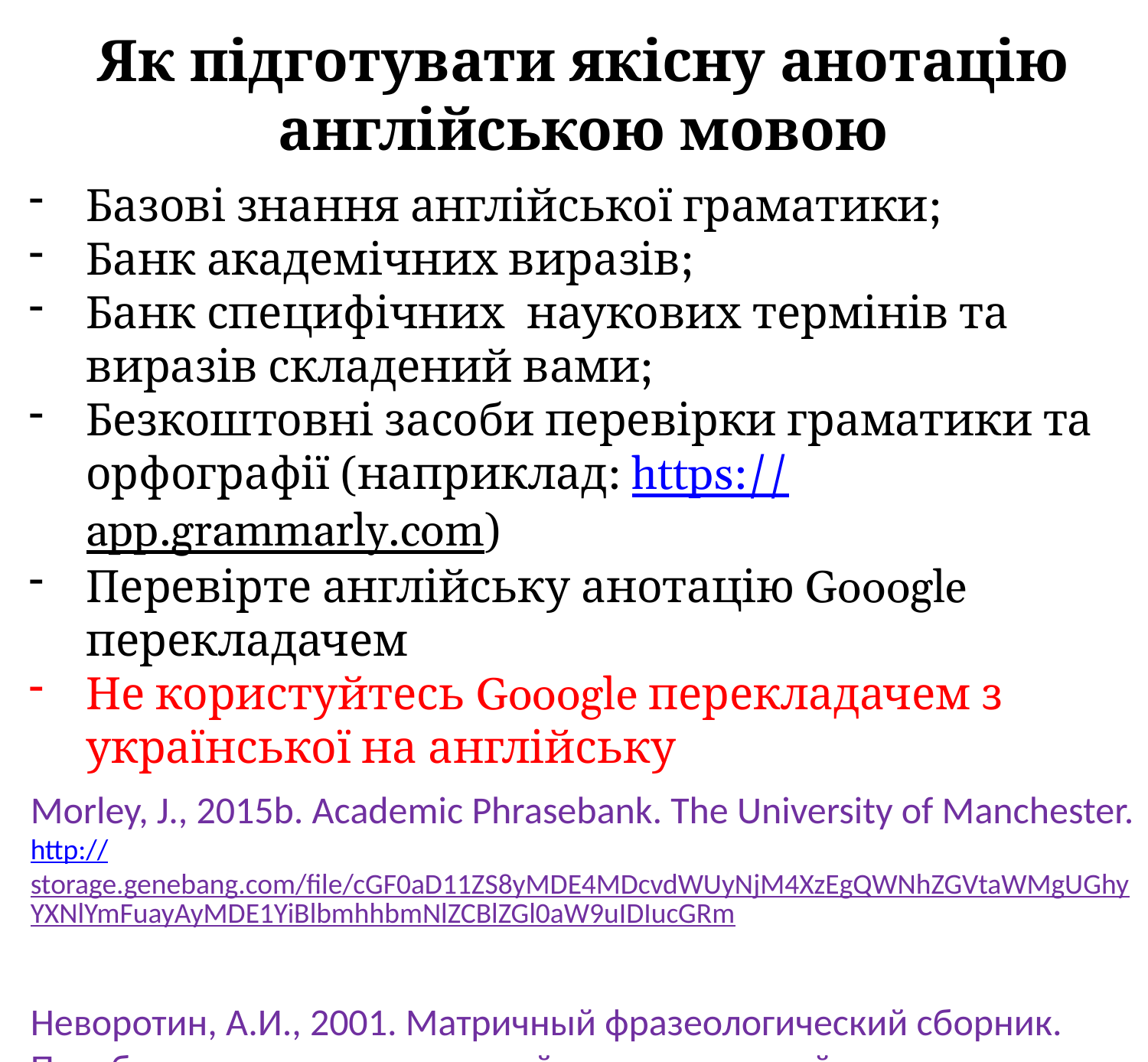

# Як підготувати якісну анотацію англійською мовою
Базові знання англійської граматики;
Банк академічних виразів;
Банк специфічних  наукових термінів та виразів складений вами;
Безкоштовні засоби перевірки граматики та орфографії (наприклад: https://app.grammarly.com)
Перевірте англійську анотацію Gooogle перекладачем
Не користуйтесь Gooogle перекладачем з української на англійську
Morley, J., 2015b. Academic Phrasebank. The University of Manchester.
http://storage.genebang.com/file/cGF0aD11ZS8yMDE4MDcvdWUyNjM4XzEgQWNhZGVtaWMgUGhyYXNlYmFuayAyMDE1YiBlbmhhbmNlZCBlZGl0aW9uIDIucGRm

Неворотин, А.И., 2001. Матричный фразеологический сборник. Пособие по написанию научной статьи на английском языке.